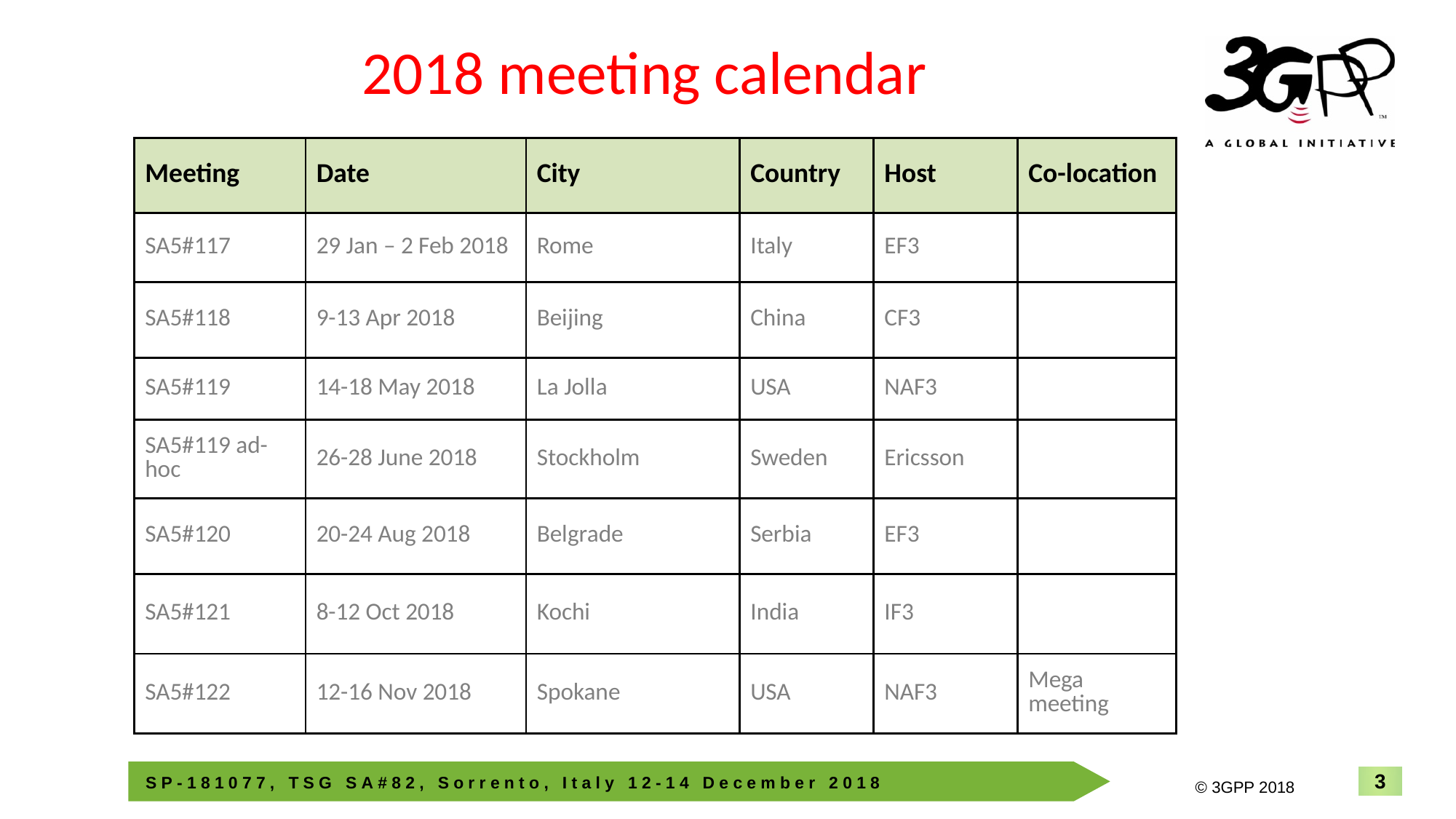

# 2018 meeting calendar
| Meeting | Date | City | Country | Host | Co-location |
| --- | --- | --- | --- | --- | --- |
| SA5#117 | 29 Jan – 2 Feb 2018 | Rome | Italy | EF3 |  |
| SA5#118 | 9-13 Apr 2018 | Beijing | China | CF3 |  |
| SA5#119 | 14-18 May 2018 | La Jolla | USA | NAF3 |  |
| SA5#119 ad-hoc | 26-28 June 2018 | Stockholm | Sweden | Ericsson |  |
| SA5#120 | 20-24 Aug 2018 | Belgrade | Serbia | EF3 |  |
| SA5#121 | 8-12 Oct 2018 | Kochi | India | IF3 |  |
| SA5#122 | 12-16 Nov 2018 | Spokane | USA | NAF3 | Mega meeting |